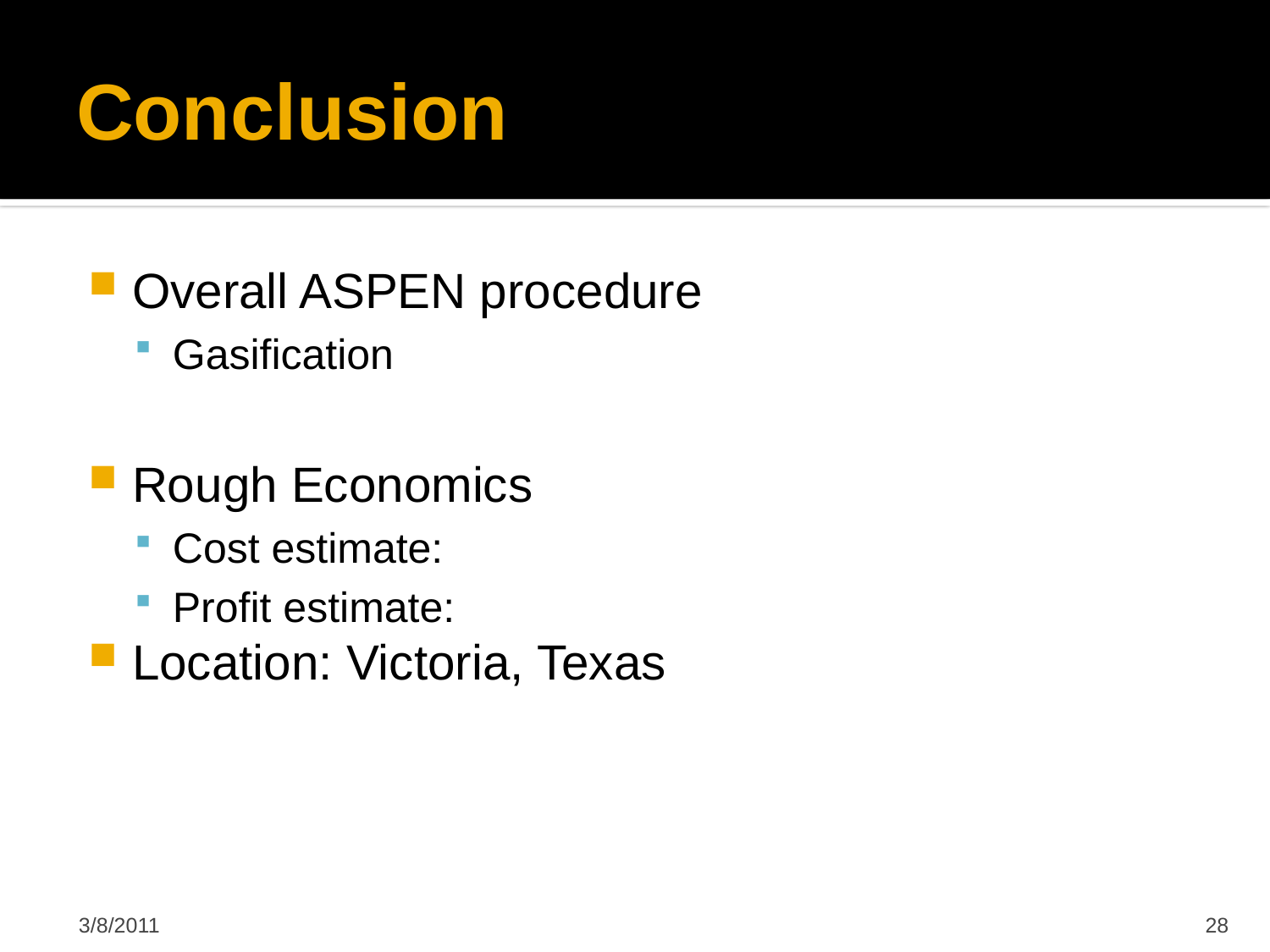

# Conclusion
Overall ASPEN procedure
Gasification

Rough Economics
Cost estimate:
Profit estimate:
Location: Victoria, Texas
3/8/2011
28